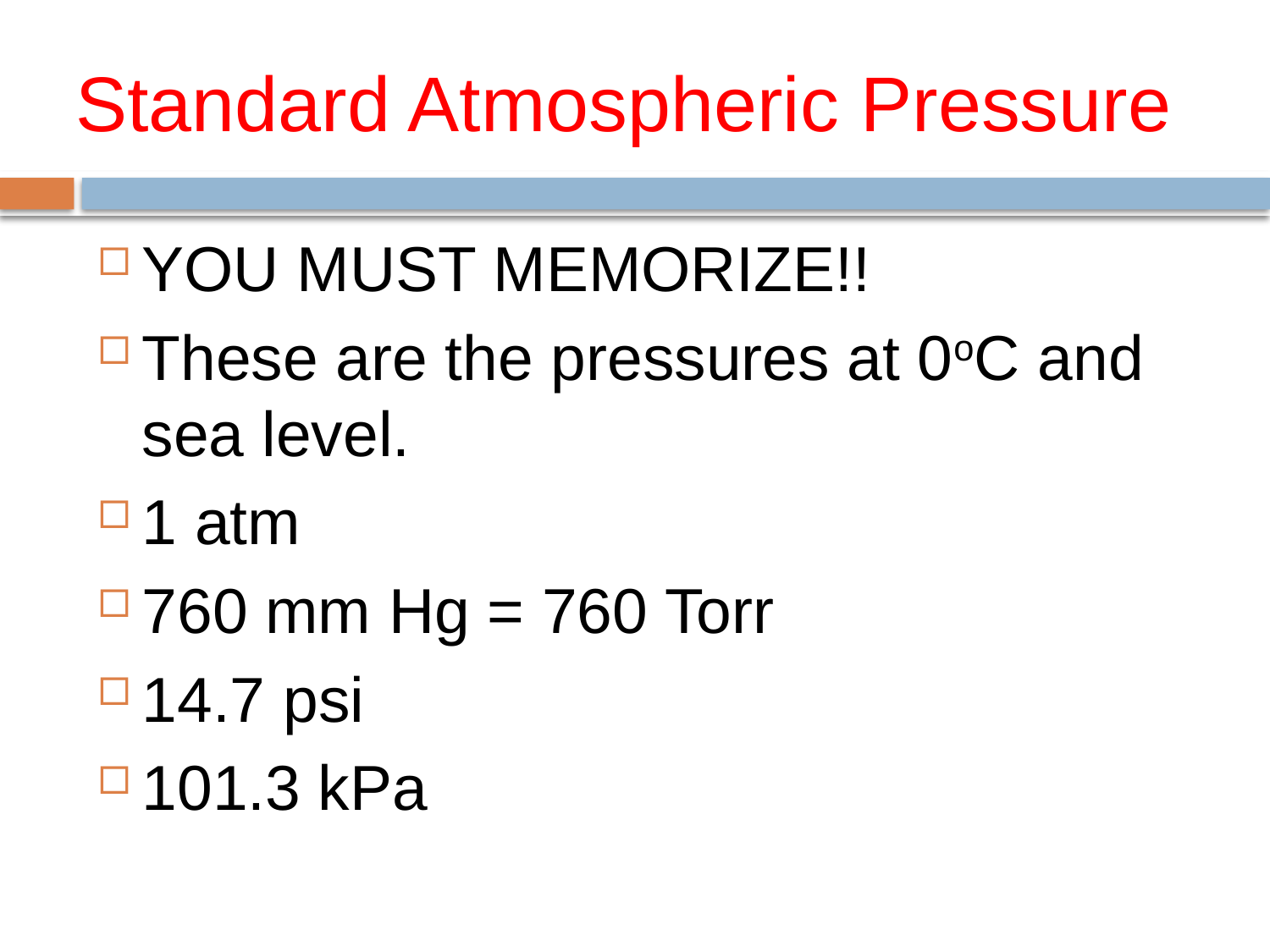

# Standard Atmospheric Pressure
YOU MUST MEMORIZE!!
These are the pressures at 0oC and sea level.
1 atm
760 mm Hg = 760 Torr
14.7 psi
101.3 kPa